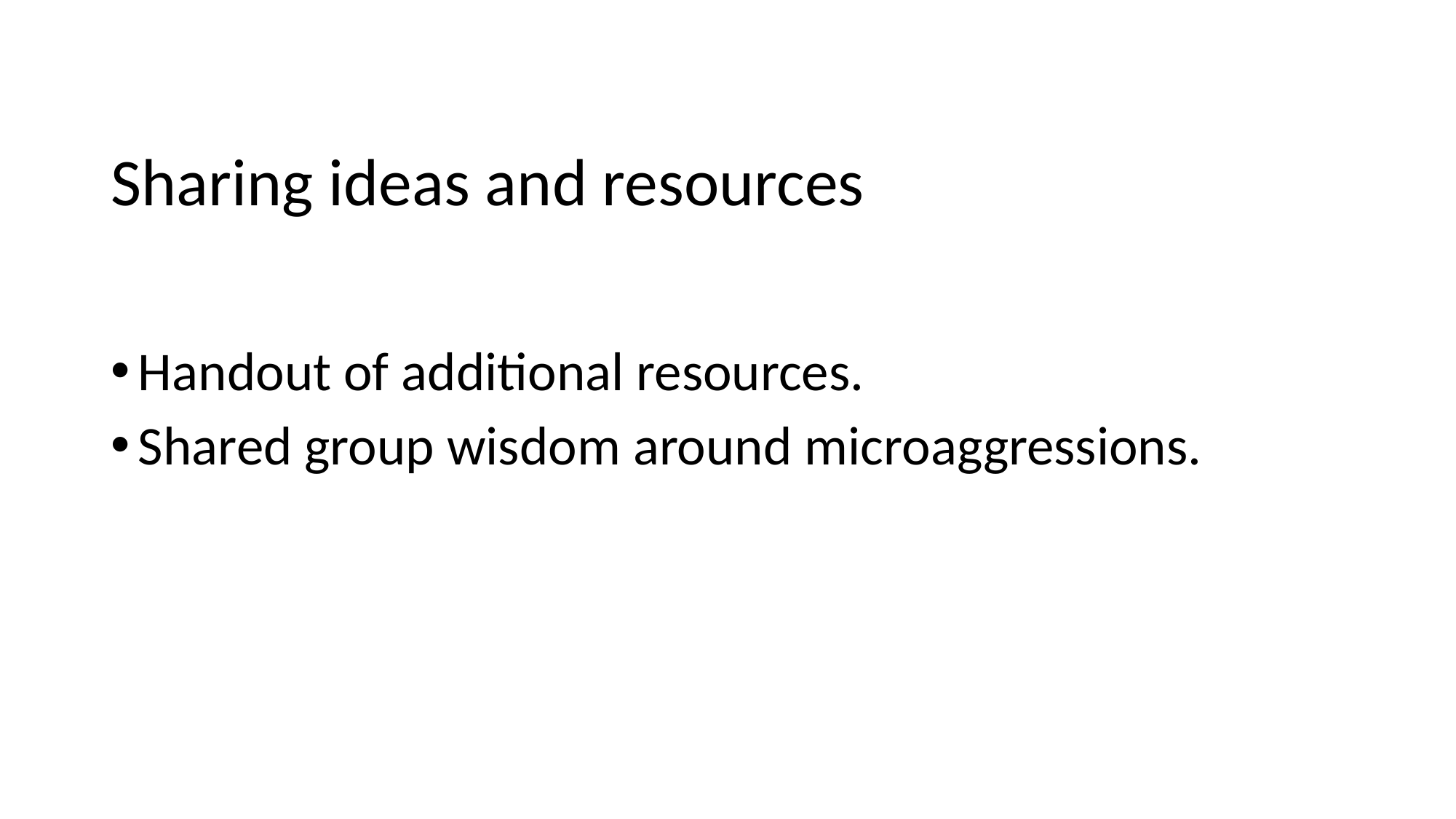

# Sharing ideas and resources
Handout of additional resources.
Shared group wisdom around microaggressions.